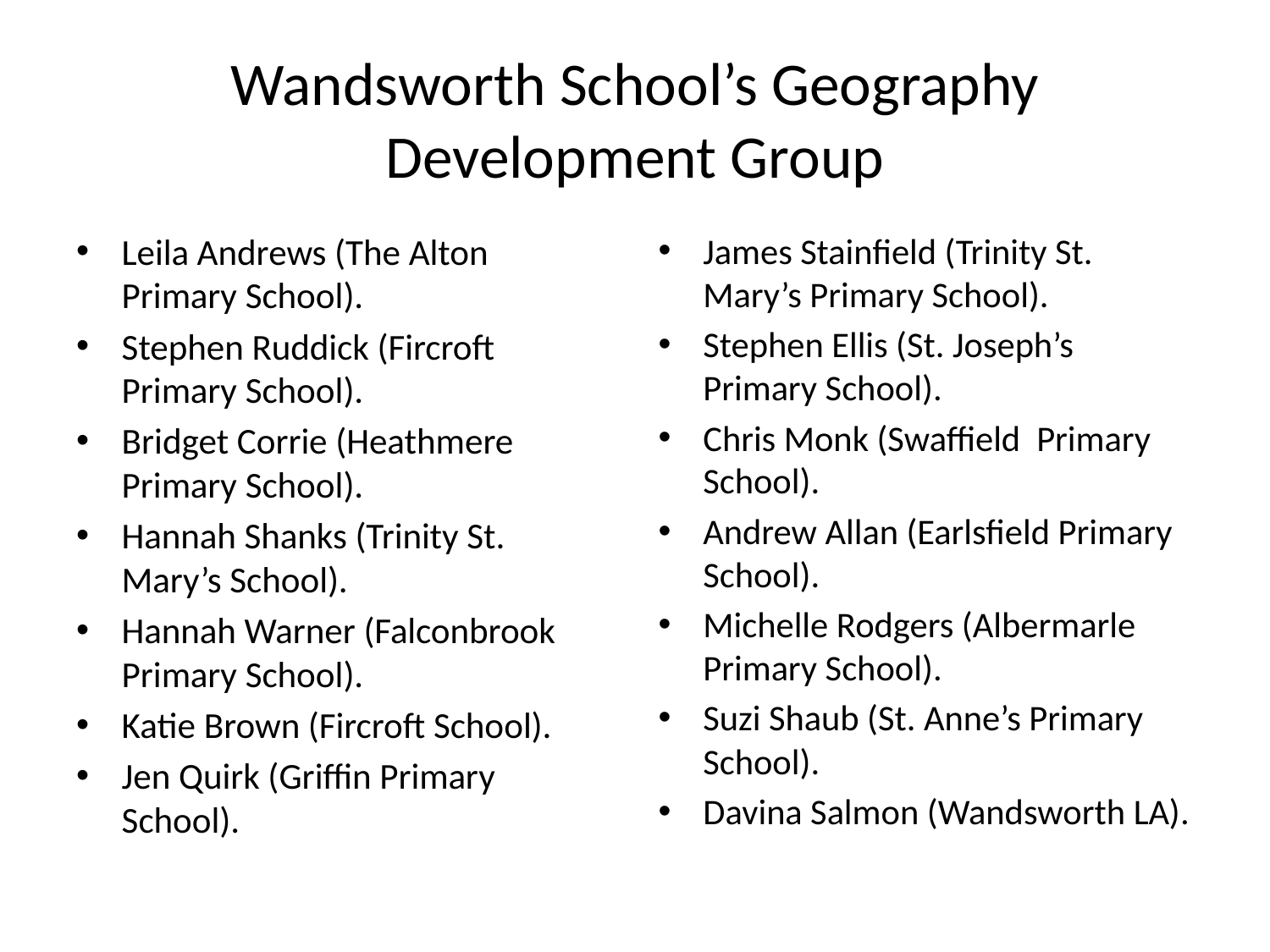

# Wandsworth School’s Geography Development Group
Leila Andrews (The Alton Primary School).
Stephen Ruddick (Fircroft Primary School).
Bridget Corrie (Heathmere Primary School).
Hannah Shanks (Trinity St. Mary’s School).
Hannah Warner (Falconbrook Primary School).
Katie Brown (Fircroft School).
Jen Quirk (Griffin Primary School).
James Stainfield (Trinity St. Mary’s Primary School).
Stephen Ellis (St. Joseph’s Primary School).
Chris Monk (Swaffield  Primary School).
Andrew Allan (Earlsfield Primary School).
Michelle Rodgers (Albermarle Primary School).
Suzi Shaub (St. Anne’s Primary School).
Davina Salmon (Wandsworth LA).